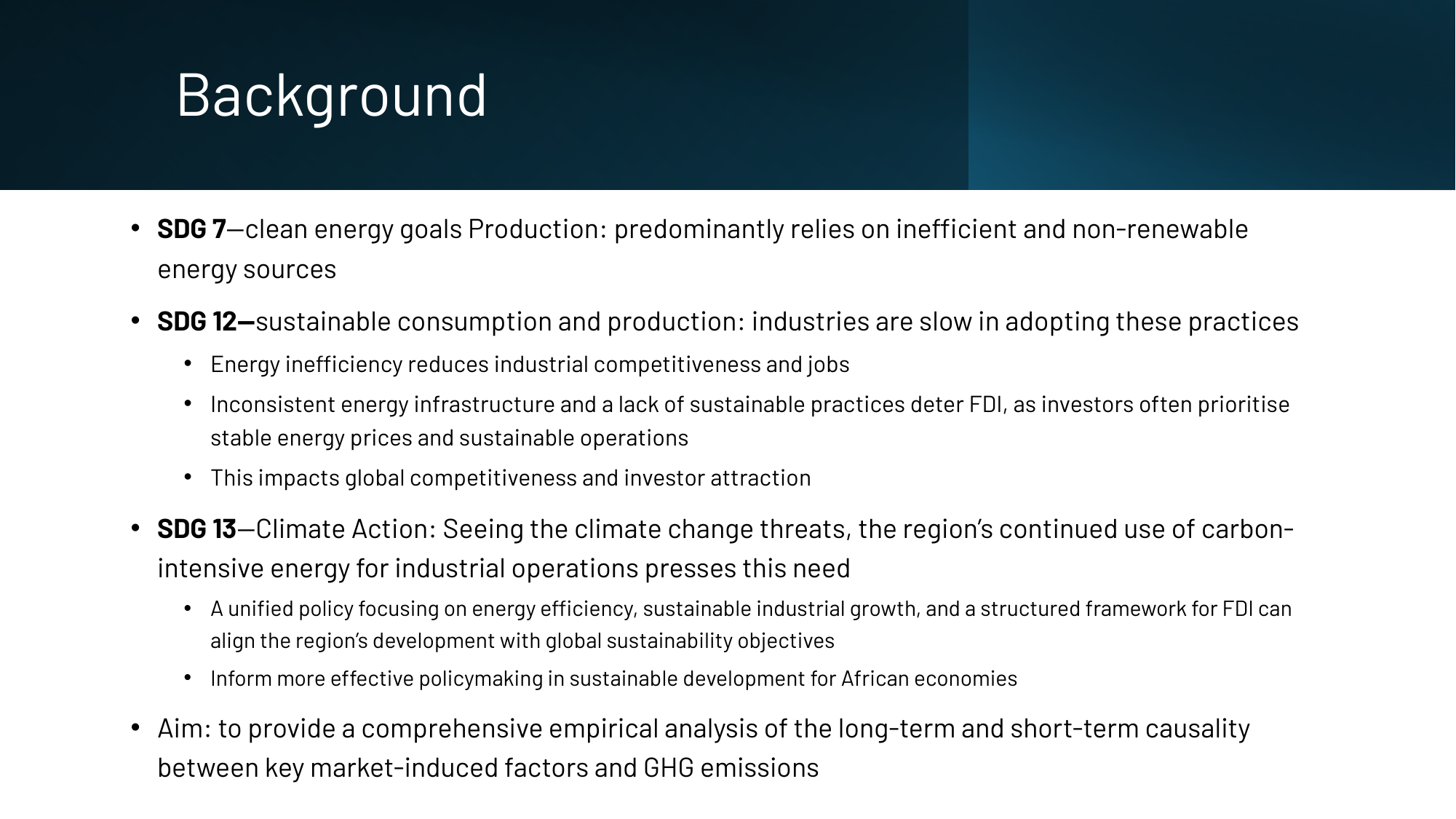

# Background
SDG 7—clean energy goals Production: predominantly relies on inefficient and non-renewable energy sources
SDG 12—sustainable consumption and production: industries are slow in adopting these practices
Energy inefficiency reduces industrial competitiveness and jobs
Inconsistent energy infrastructure and a lack of sustainable practices deter FDI, as investors often prioritise stable energy prices and sustainable operations
This impacts global competitiveness and investor attraction
SDG 13—Climate Action: Seeing the climate change threats, the region’s continued use of carbon-intensive energy for industrial operations presses this need
A unified policy focusing on energy efficiency, sustainable industrial growth, and a structured framework for FDI can align the region’s development with global sustainability objectives
Inform more effective policymaking in sustainable development for African economies
Aim: to provide a comprehensive empirical analysis of the long-term and short-term causality between key market-induced factors and GHG emissions